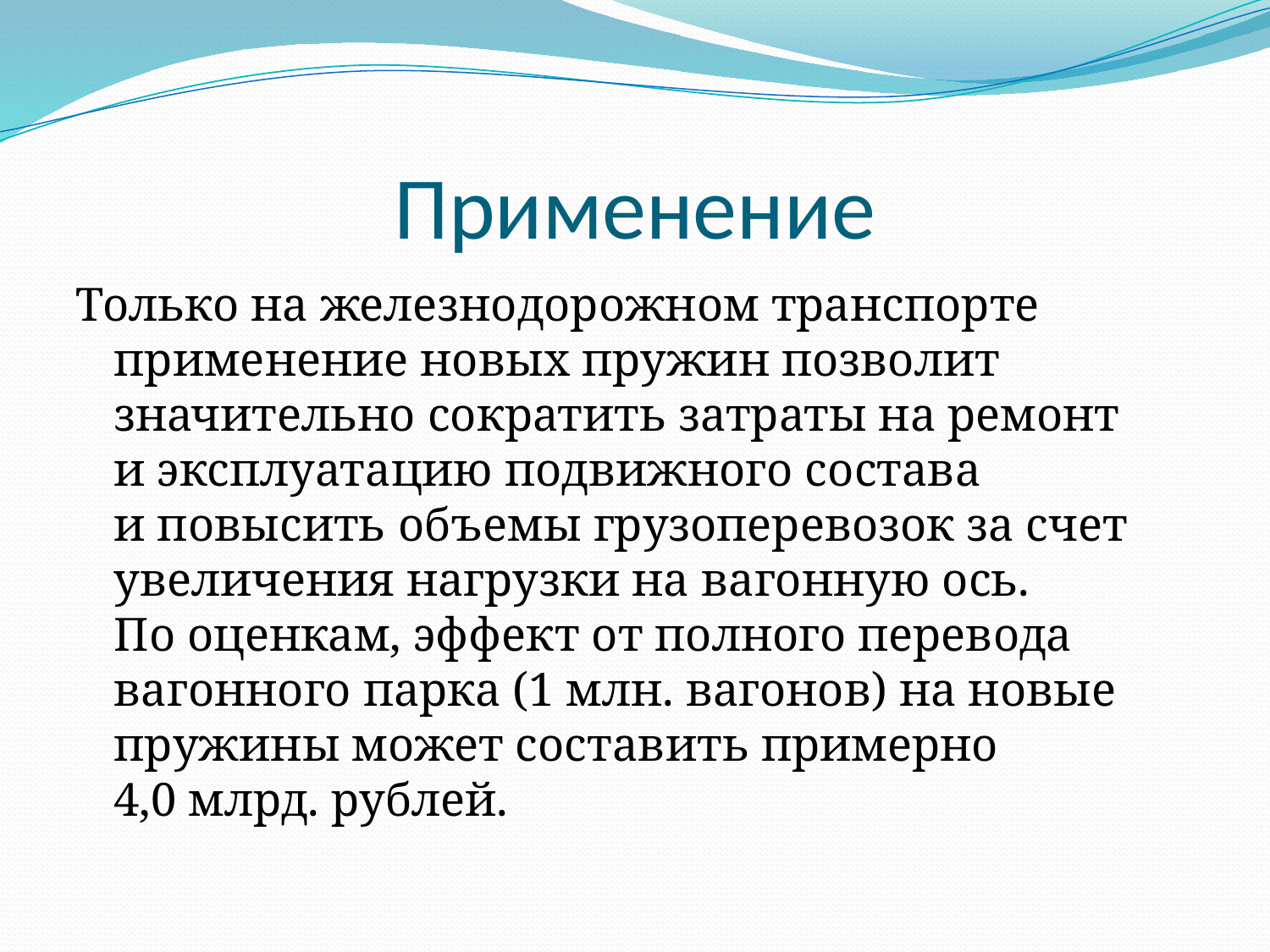

# Применение
Только на железнодорожном транспорте применение новых пружин позволит значительно сократить затраты на ремонт и эксплуатацию подвижного состава и повысить объемы грузоперевозок за счет увеличения нагрузки на вагонную ось. По оценкам, эффект от полного перевода вагонного парка (1 млн. вагонов) на новые пружины может составить примерно 4,0 млрд. рублей.